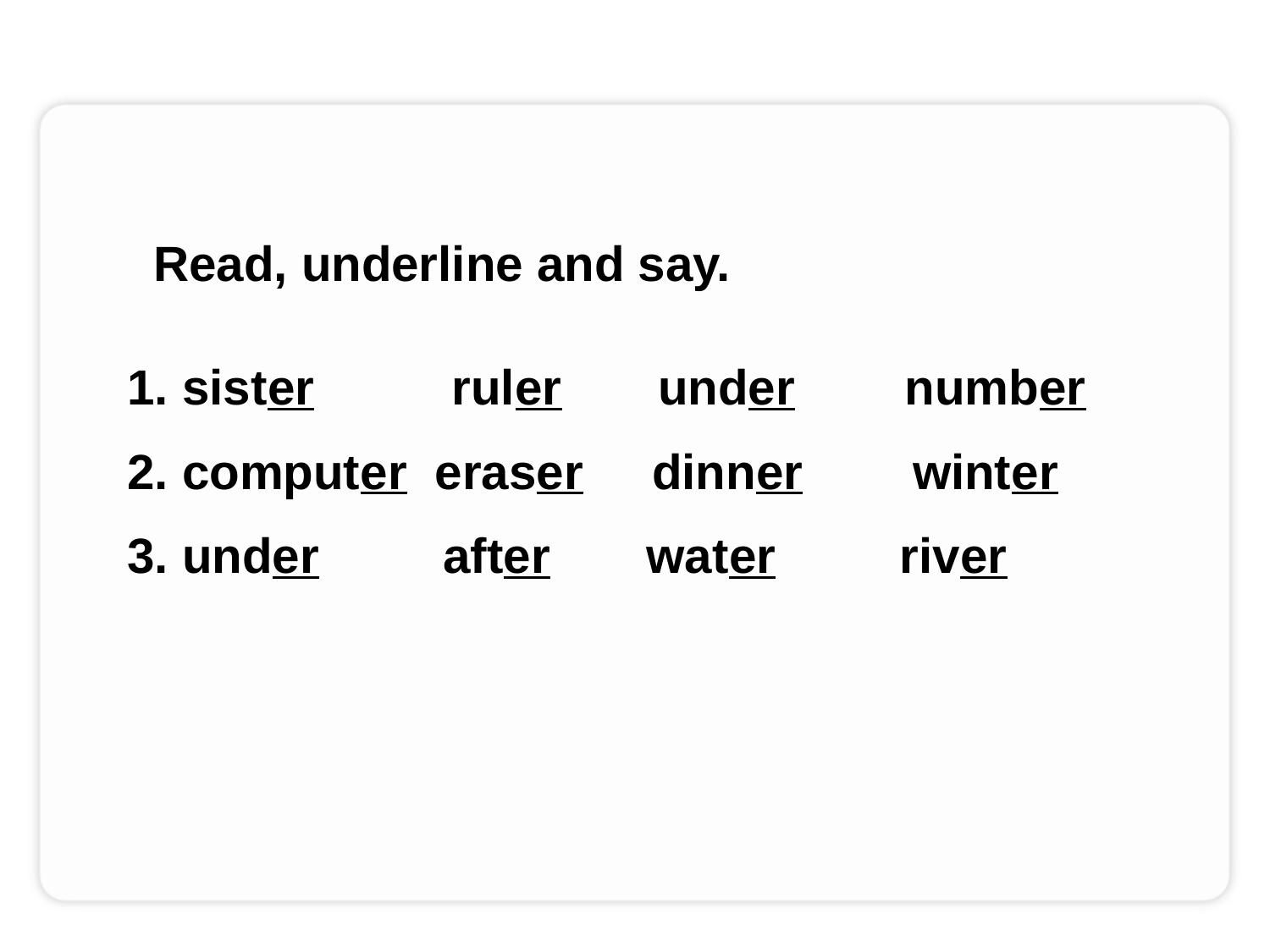

Read, underline and say.
1. sister          ruler       under        number
2. computer  eraser     dinner        winter
3. under         after       water         river